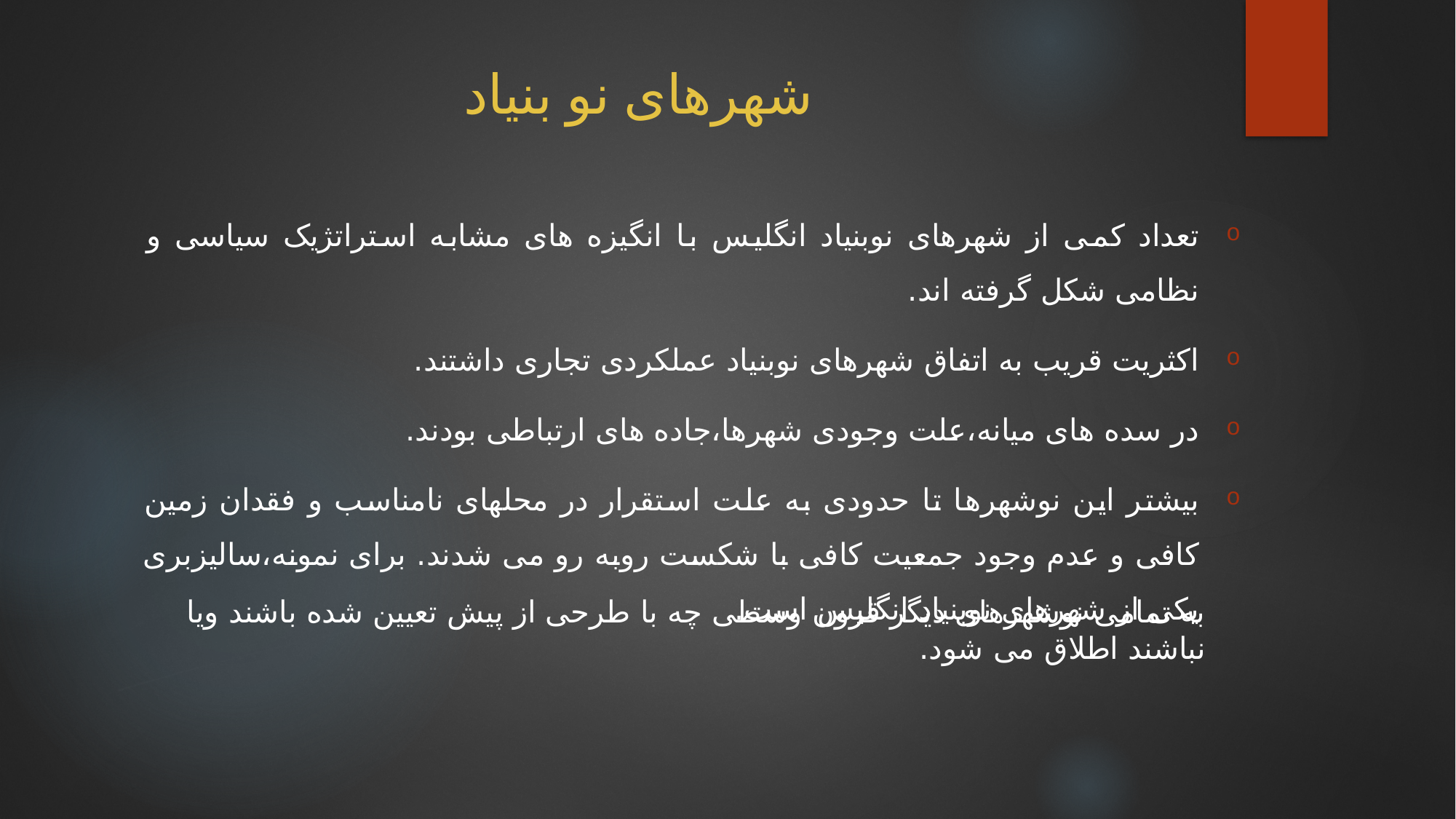

# شهرهای نو بنیاد
تعداد کمی از شهرهای نوبنیاد انگلیس با انگیزه های مشابه استراتژیک سیاسی و نظامی شکل گرفته اند.
اکثریت قریب به اتفاق شهرهای نوبنیاد عملکردی تجاری داشتند.
در سده های میانه،علت وجودی شهرها،جاده های ارتباطی بودند.
بیشتر این نوشهرها تا حدودی به علت استقرار در محلهای نامناسب و فقدان زمین کافی و عدم وجود جمعیت کافی با شکست روبه رو می شدند. برای نمونه،سالیزبری یکی از شهرهای نوبنیاد انگلیس است.
به تمامی نوشهرهای دیگر قرون وسطی چه با طرحی از پیش تعیین شده باشند ویا نباشند اطلاق می شود.